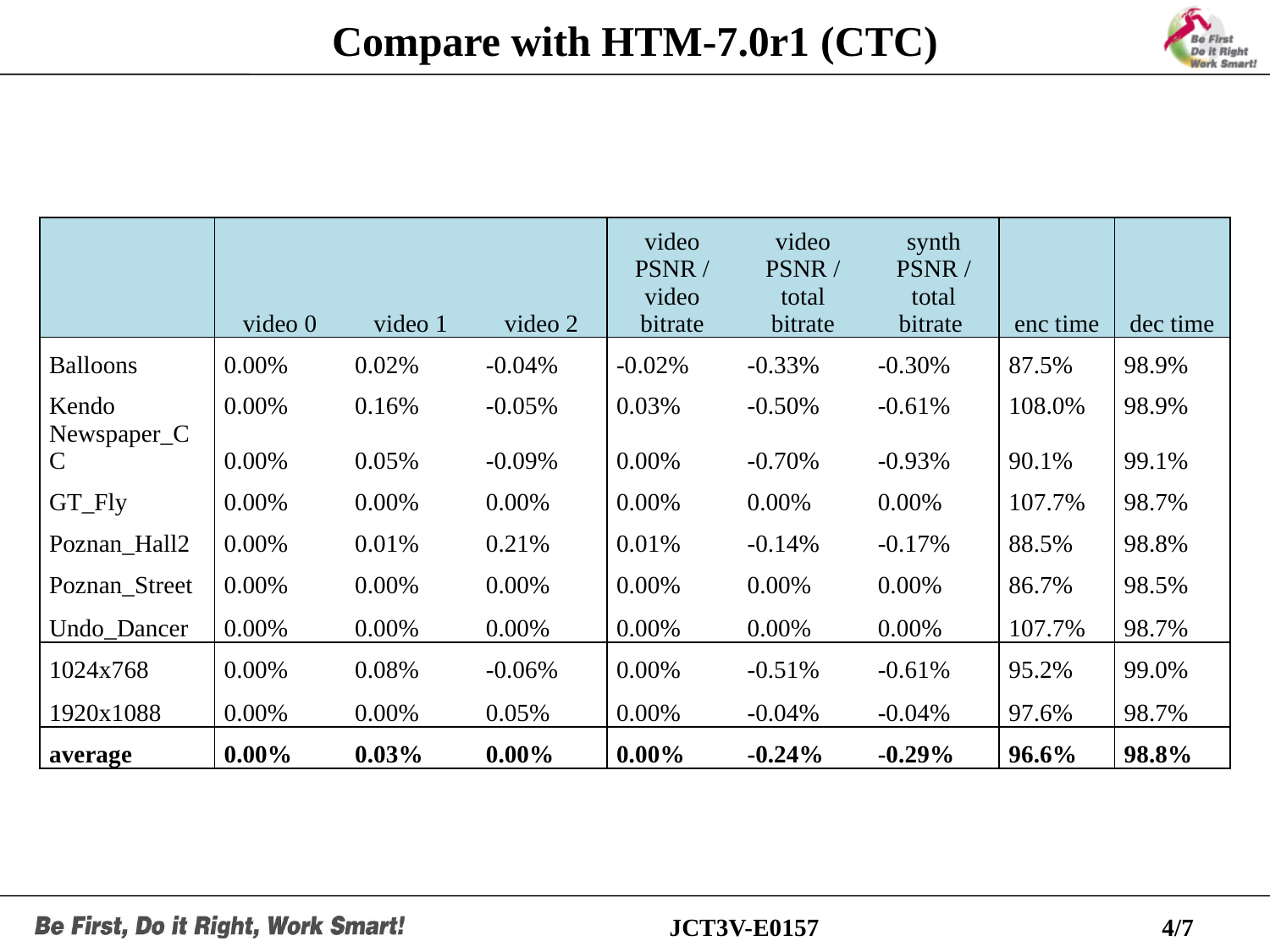

# Compare with HTM-7.0r1 (CTC)
|  | video 0 | video 1 | video 2 | video PSNR / video bitrate | video PSNR / total bitrate | synth PSNR / total bitrate | enc time | dec time |
| --- | --- | --- | --- | --- | --- | --- | --- | --- |
| Balloons | 0.00% | 0.02% | -0.04% | -0.02% | -0.33% | -0.30% | 87.5% | 98.9% |
| Kendo | 0.00% | 0.16% | -0.05% | 0.03% | -0.50% | -0.61% | 108.0% | 98.9% |
| Newspaper\_CC | 0.00% | 0.05% | -0.09% | 0.00% | -0.70% | -0.93% | 90.1% | 99.1% |
| GT\_Fly | 0.00% | 0.00% | 0.00% | 0.00% | 0.00% | 0.00% | 107.7% | 98.7% |
| Poznan\_Hall2 | 0.00% | 0.01% | 0.21% | 0.01% | -0.14% | -0.17% | 88.5% | 98.8% |
| Poznan\_Street | 0.00% | 0.00% | 0.00% | 0.00% | 0.00% | 0.00% | 86.7% | 98.5% |
| Undo\_Dancer | 0.00% | 0.00% | 0.00% | 0.00% | 0.00% | 0.00% | 107.7% | 98.7% |
| 1024x768 | 0.00% | 0.08% | -0.06% | 0.00% | -0.51% | -0.61% | 95.2% | 99.0% |
| 1920x1088 | 0.00% | 0.00% | 0.05% | 0.00% | -0.04% | -0.04% | 97.6% | 98.7% |
| average | 0.00% | 0.03% | 0.00% | 0.00% | -0.24% | -0.29% | 96.6% | 98.8% |
JCT3V-E0157
4/7